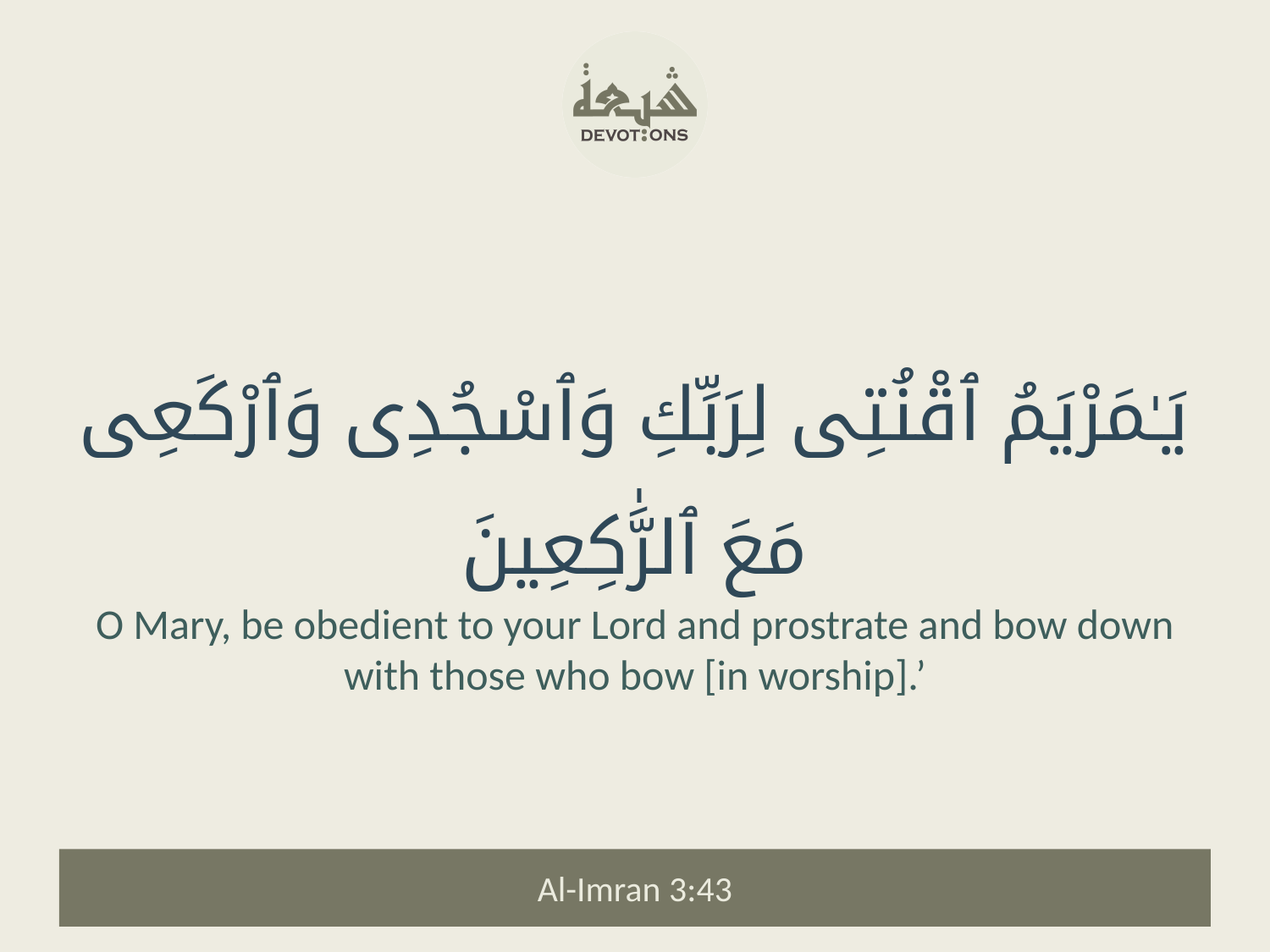

يَـٰمَرْيَمُ ٱقْنُتِى لِرَبِّكِ وَٱسْجُدِى وَٱرْكَعِى مَعَ ٱلرَّٰكِعِينَ
O Mary, be obedient to your Lord and prostrate and bow down with those who bow [in worship].’
Al-Imran 3:43